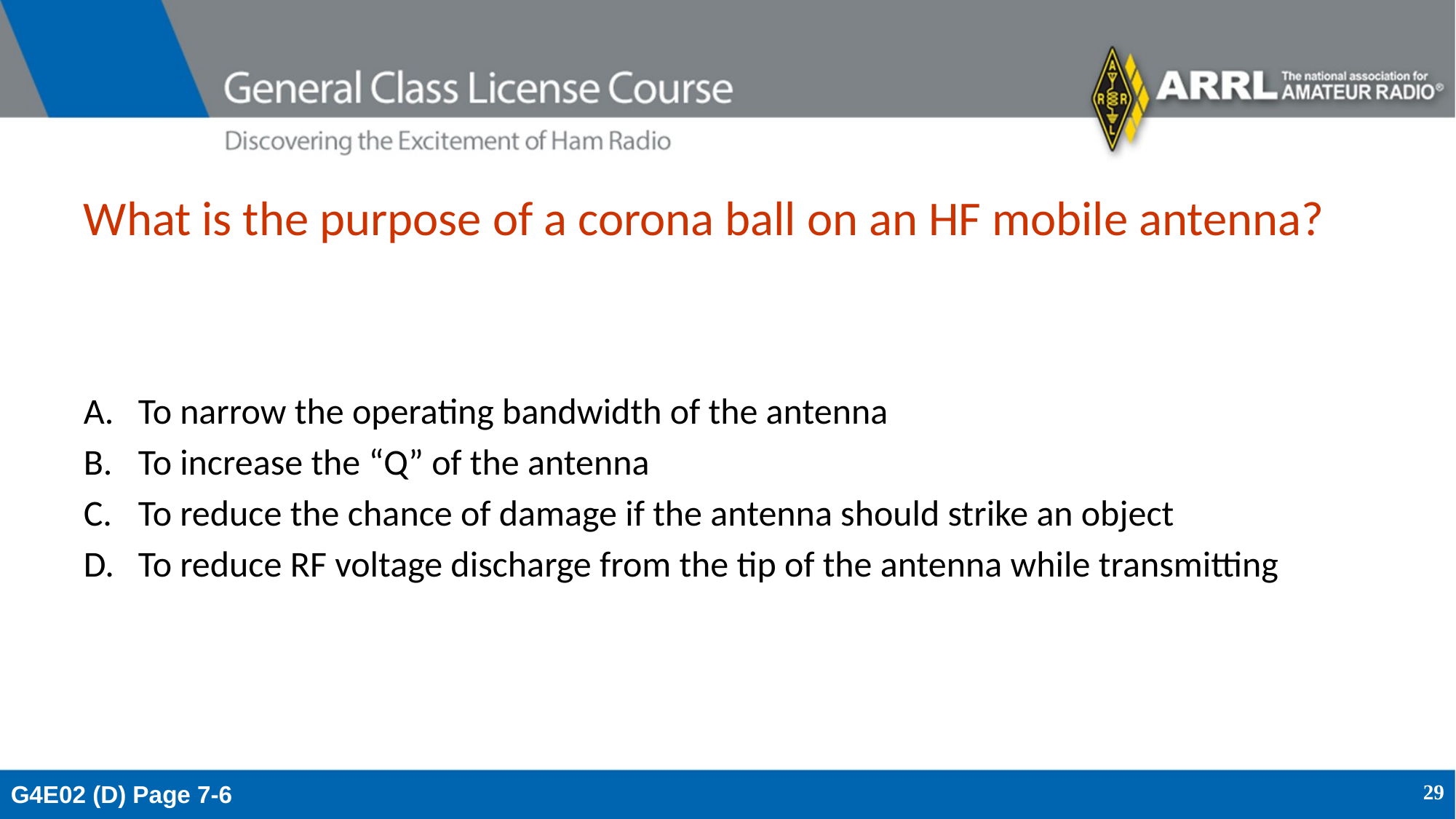

# What is the purpose of a corona ball on an HF mobile antenna?
To narrow the operating bandwidth of the antenna
To increase the “Q” of the antenna
To reduce the chance of damage if the antenna should strike an object
To reduce RF voltage discharge from the tip of the antenna while transmitting
G4E02 (D) Page 7-6
29